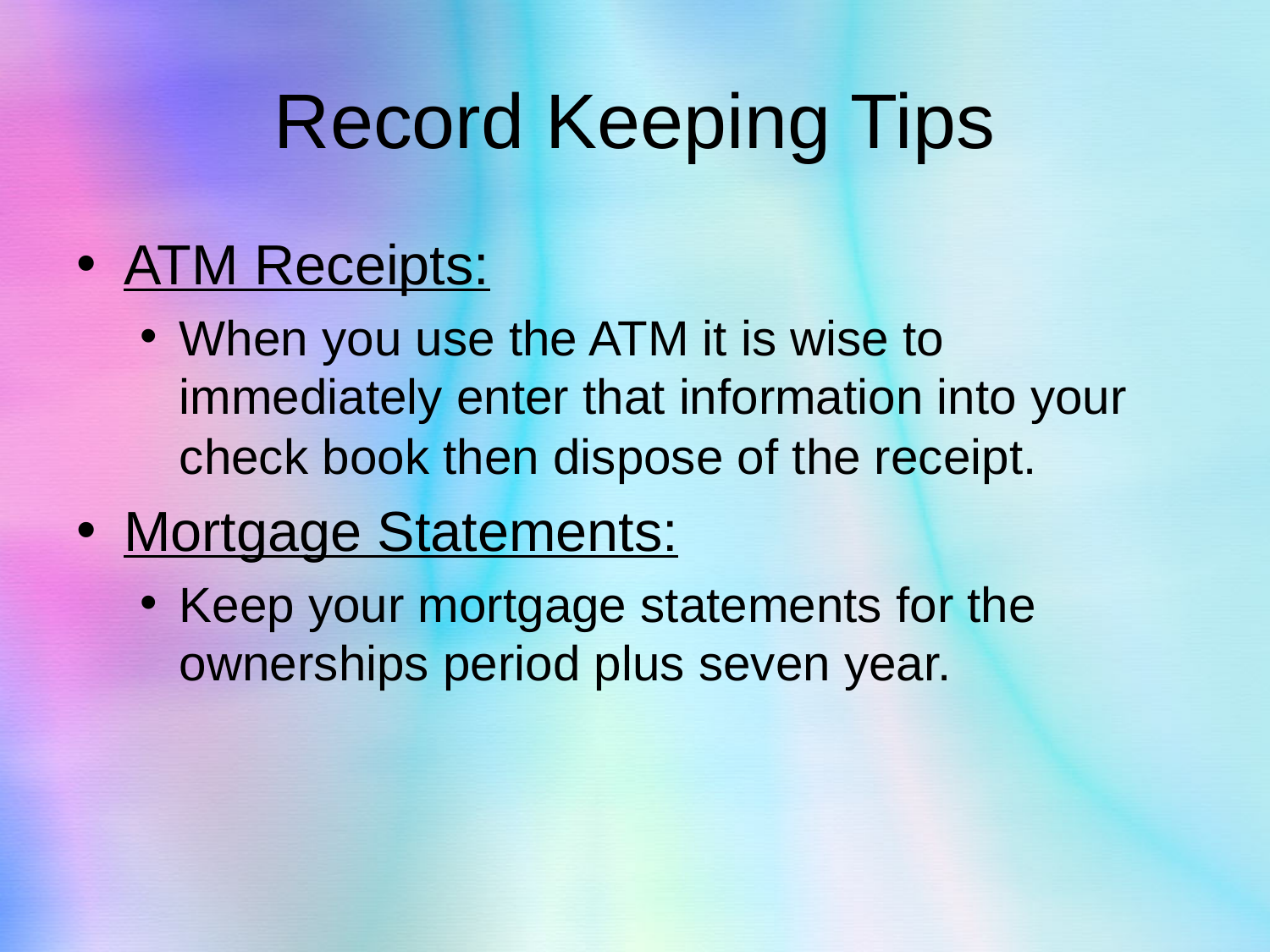

# Record Keeping Tips
ATM Receipts:
When you use the ATM it is wise to immediately enter that information into your check book then dispose of the receipt.
Mortgage Statements:
Keep your mortgage statements for the ownerships period plus seven year.